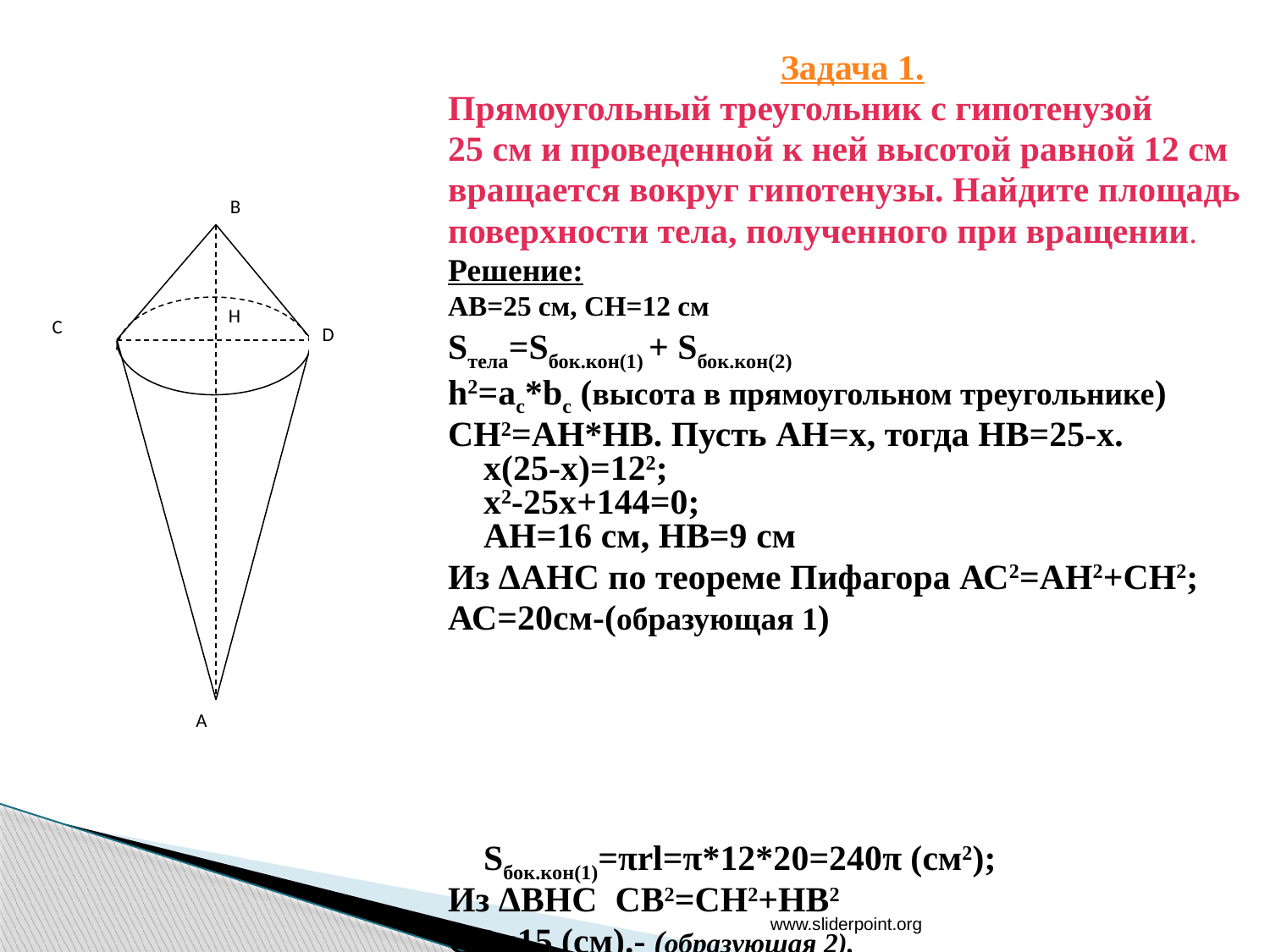

Задача 1.
Прямоугольный треугольник с гипотенузой
25 см и проведенной к ней высотой равной 12 см
вращается вокруг гипотенузы. Найдите площадь
поверхности тела, полученного при вращении.
Решение:
АВ=25 см, СН=12 см
Sтела=Sбок.кон(1) + Sбок.кон(2)
h2=ac*bc (высота в прямоугольном треугольнике)
CH2=AH*HB. Пусть AH=x, тогда НВ=25-x.
x(25-x)=122;
x2-25x+144=0;
АН=16 см, НВ=9 см
Из ΔАНС по теореме Пифагора АС2=АН2+СН2;
АС=20см-(образующая 1)                                                                                                                                                                                                                                                                                                                                                                                                                                                                                                                                                               Sбок.кон(1)=πrl=π*12*20=240π (cм2);
Из ΔВНС  СВ2=СН2+НВ2
CB=15 (см).- (образующая 2).
Sбок.кон(2)=π*12*15=180π (см2).
Sтела=240π +180π=420π (см2)
Ответ: 420π см2

B

H
С
D
А
www.sliderpoint.org